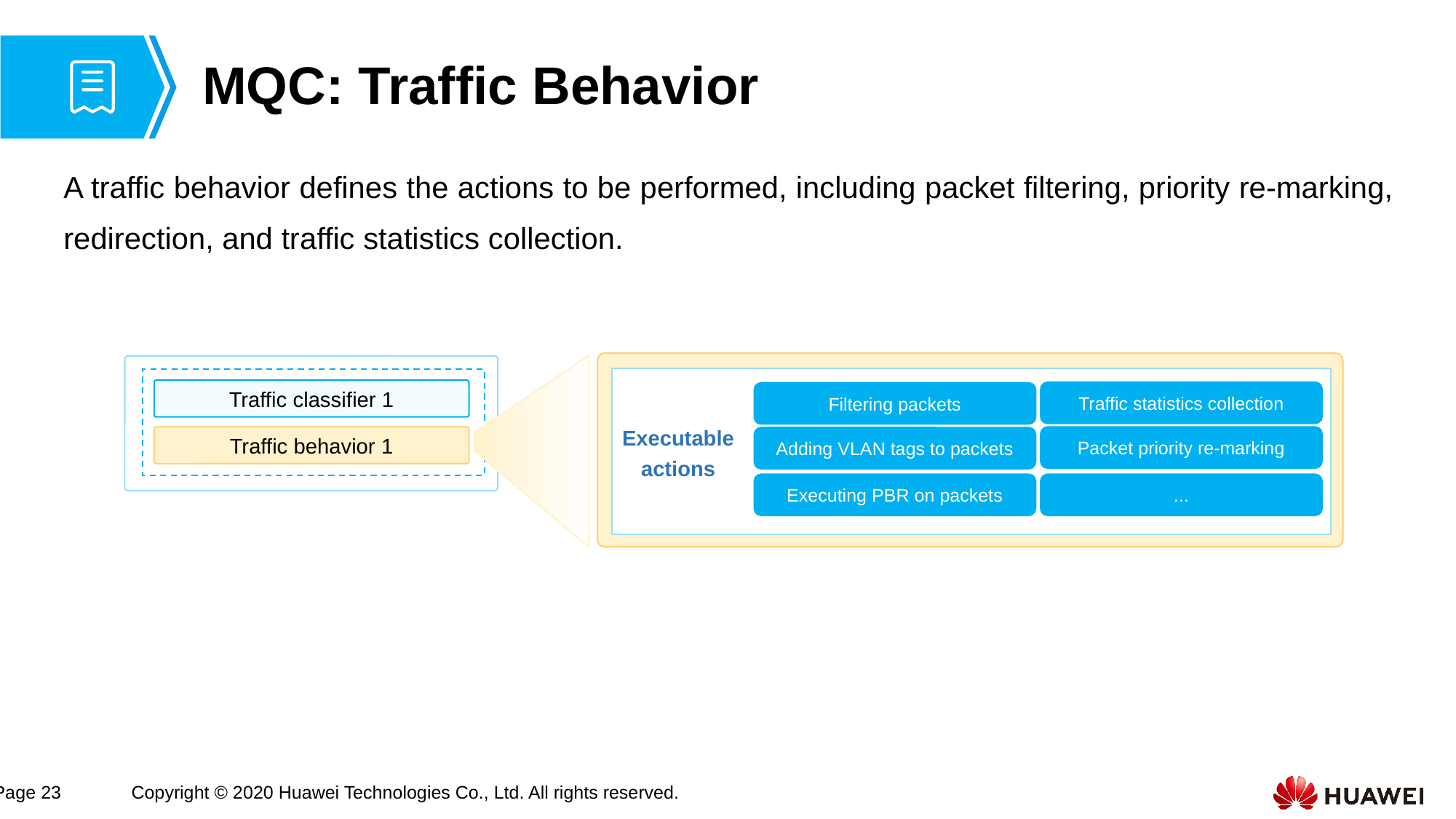

# MQC: Traffic Behavior
A traffic behavior defines the actions to be performed, including packet filtering, priority re-marking, redirection, and traffic statistics collection.

Traffic classifier 1
Traffic statistics collection
Filtering packets
Executable actions
Traffic behavior 1
Packet priority re-marking
Adding VLAN tags to packets
Executing PBR on packets
...